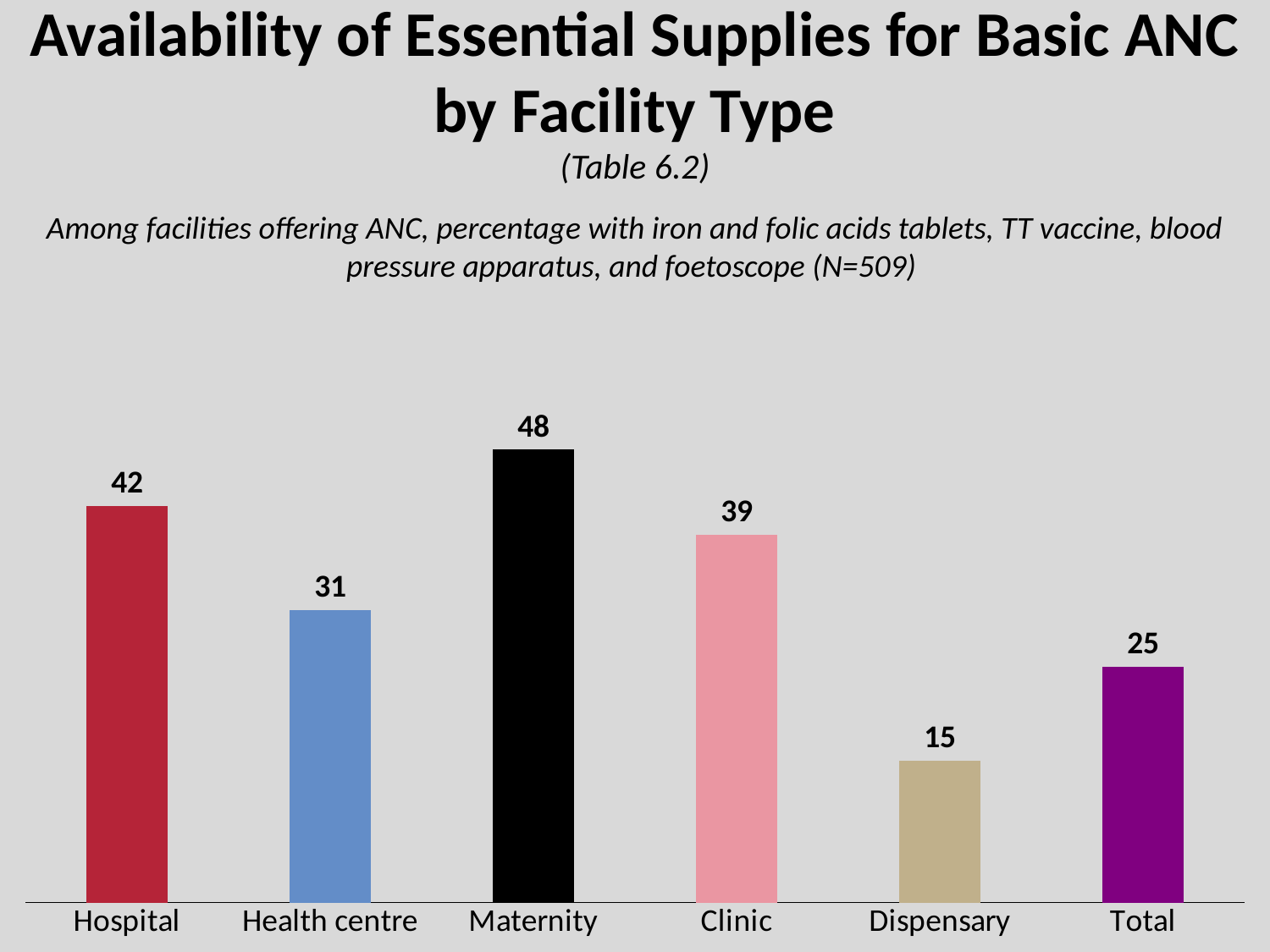

# Availability of Essential Supplies for Basic ANC by Facility Type
(Table 6.2)
Among facilities offering ANC, percentage with iron and folic acids tablets, TT vaccine, blood pressure apparatus, and foetoscope (N=509)

### Chart

| Category | Category 1 |
|---|---|
| Hospital | 42.0 |
| Health centre | 31.0 |
| Maternity | 48.0 |
| Clinic | 39.0 |
| Dispensary | 15.0 |
| Total | 25.0 |